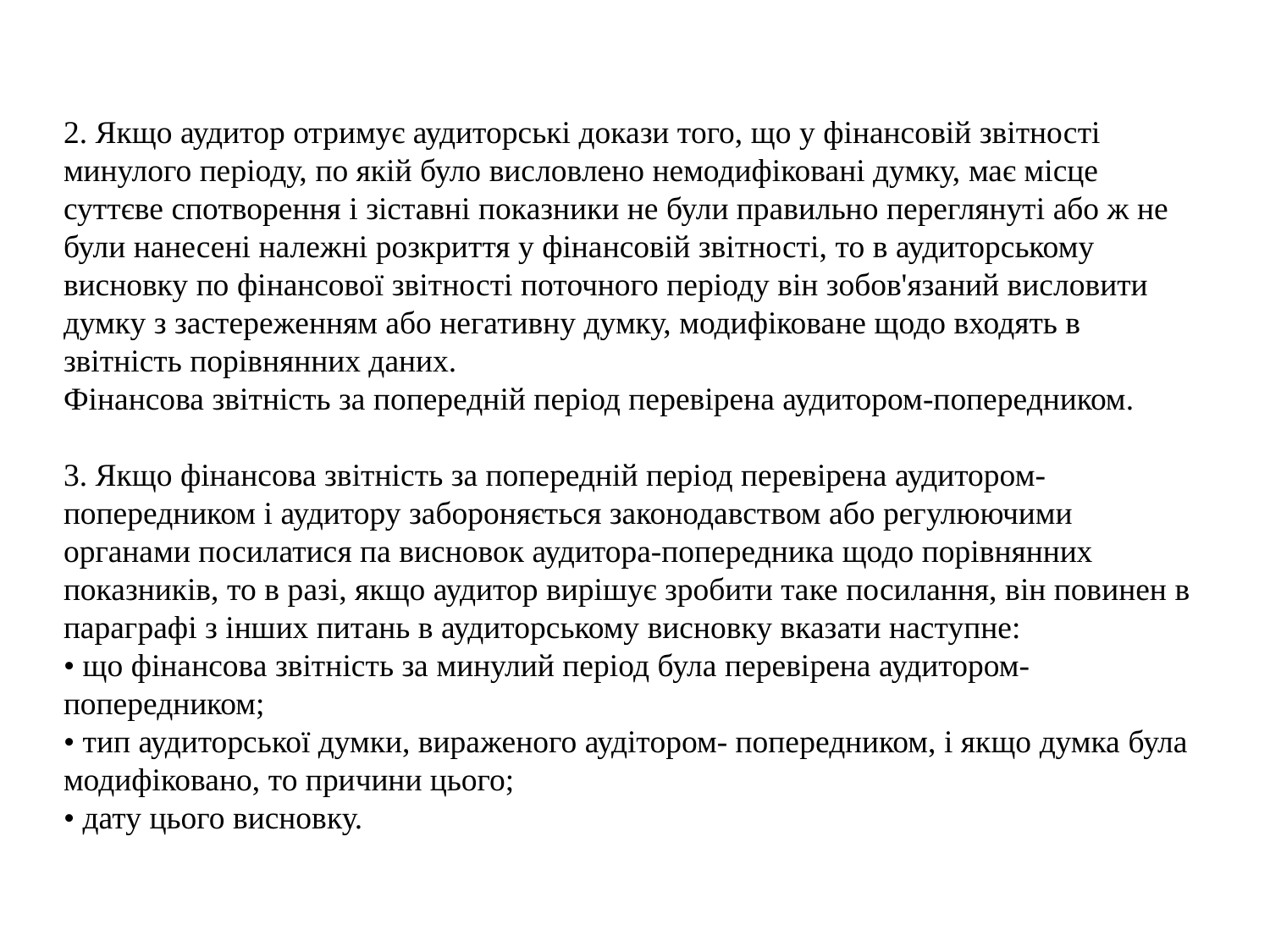

2. Якщо аудитор отримує аудиторські докази того, що у фінансовій звітності минулого періоду, по якій було висловлено немодифіковані думку, має місце суттєве спотворення і зіставні показники не були правильно переглянуті або ж не були нанесені належні розкриття у фінансовій звітності, то в аудиторському висновку по фінансової звітності поточного періоду він зобов'язаний висловити думку з застереженням або негативну думку, модифіковане щодо входять в звітність порівнянних даних.
Фінансова звітність за попередній період перевірена аудитором-попередником.
3. Якщо фінансова звітність за попередній період перевірена аудитором-попередником і аудитору забороняється законодавством або регулюючими органами посилатися па висновок аудитора-попередника щодо порівнянних показників, то в разі, якщо аудитор вирішує зробити таке посилання, він повинен в параграфі з інших питань в аудиторському висновку вказати наступне:
• що фінансова звітність за минулий період була перевірена аудитором-попередником;
• тип аудиторської думки, вираженого аудітором- попередником, і якщо думка була модифіковано, то причини цього;
• дату цього висновку.